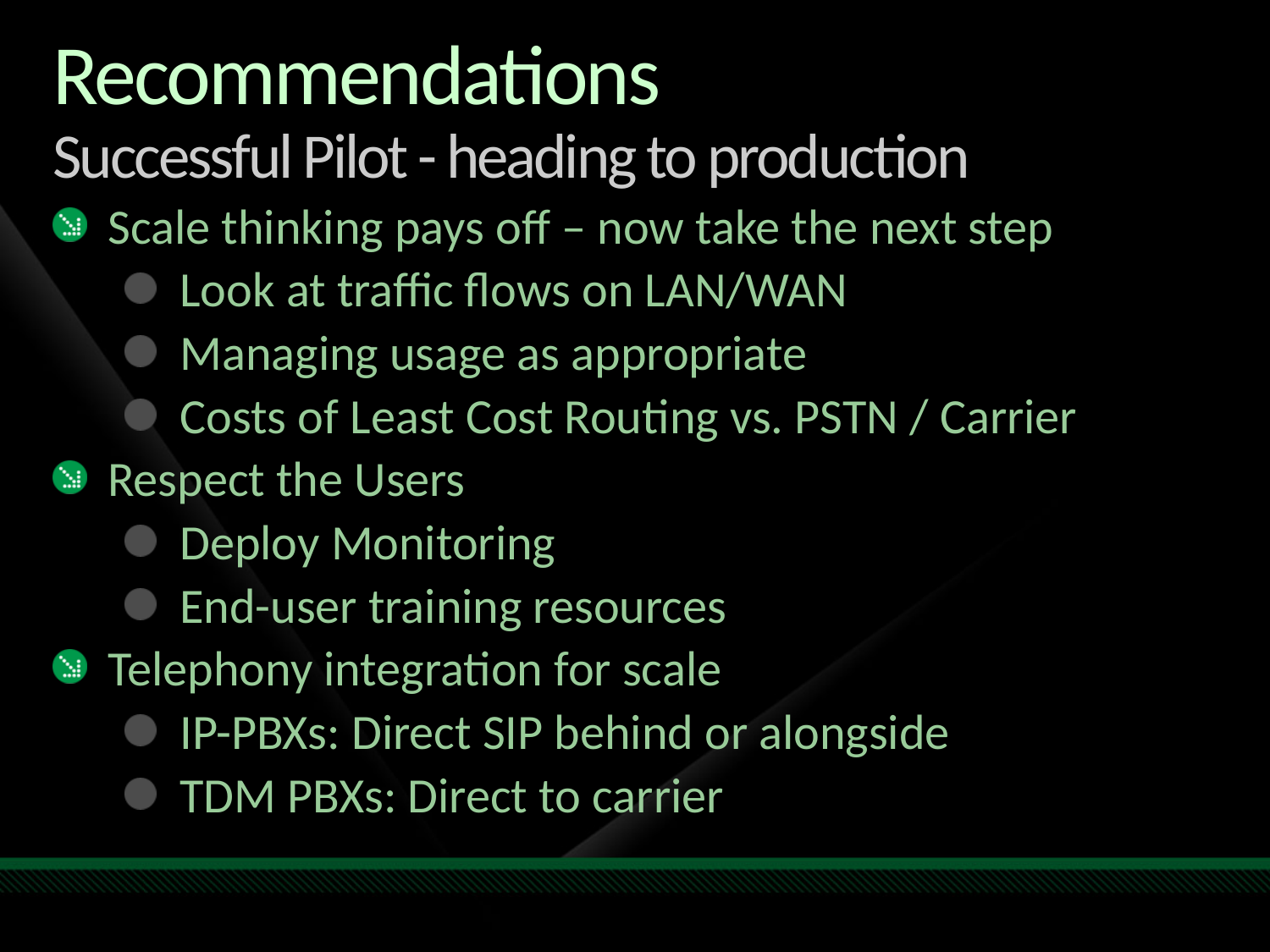

# Recommendations Successful Pilot - heading to production
Scale thinking pays off – now take the next step
Look at traffic flows on LAN/WAN
Managing usage as appropriate
Costs of Least Cost Routing vs. PSTN / Carrier
Respect the Users
Deploy Monitoring
End-user training resources
Telephony integration for scale
IP-PBXs: Direct SIP behind or alongside
TDM PBXs: Direct to carrier